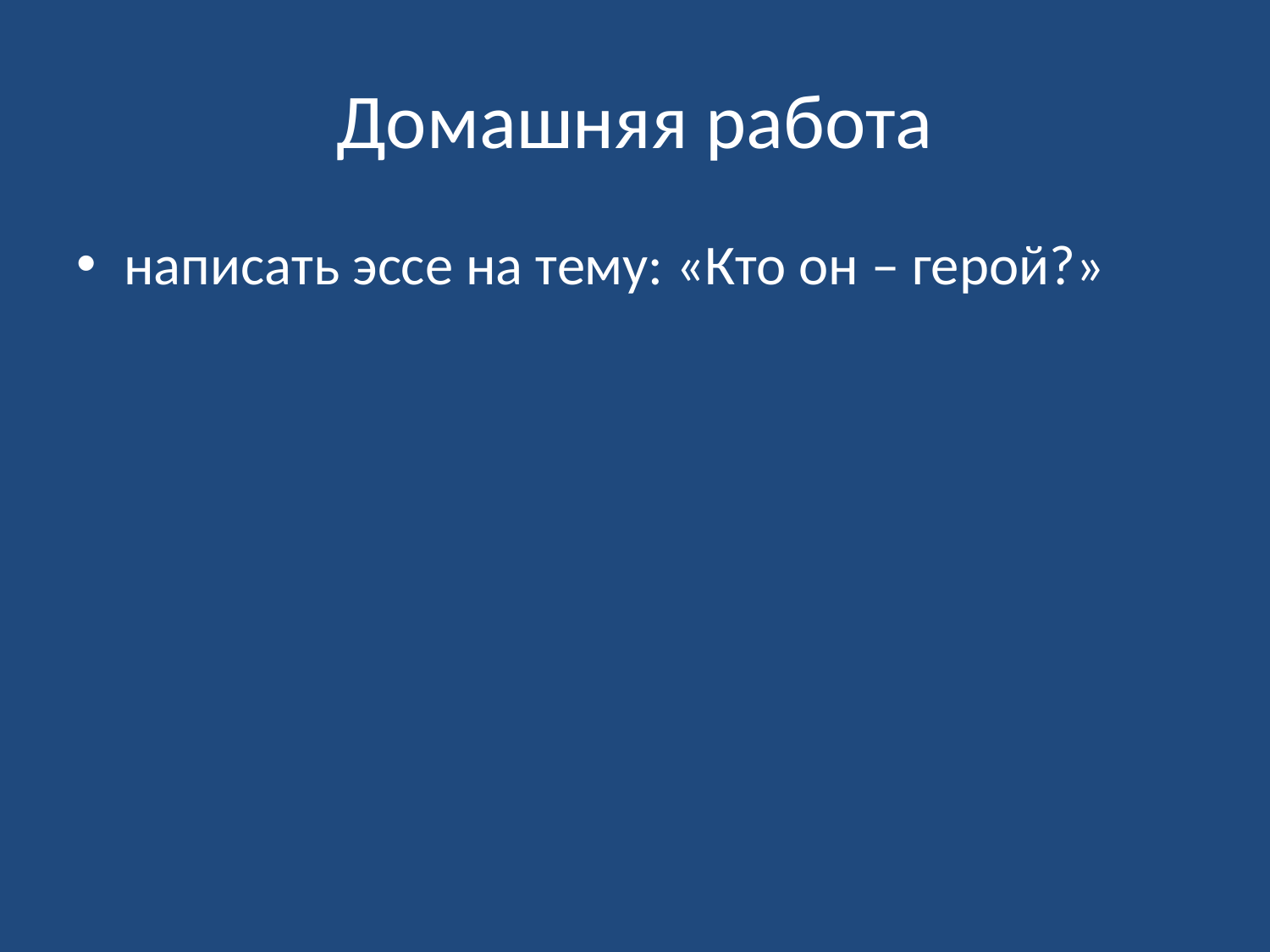

# Домашняя работа
написать эссе на тему: «Кто он – герой?»